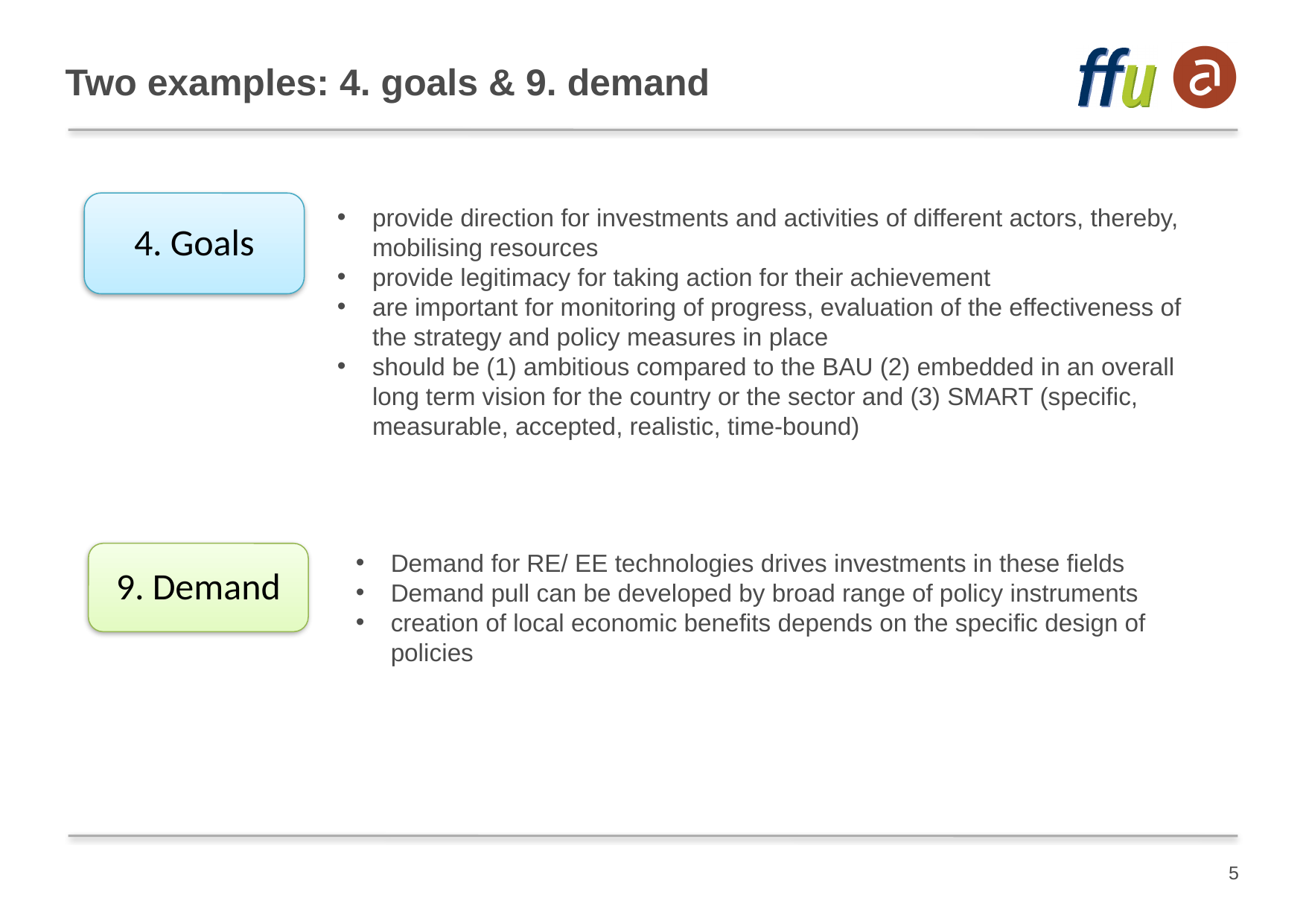

# Two examples: 4. goals & 9. demand

4. Goals
provide direction for investments and activities of different actors, thereby, mobilising resources
provide legitimacy for taking action for their achievement
are important for monitoring of progress, evaluation of the effectiveness of the strategy and policy measures in place
should be (1) ambitious compared to the BAU (2) embedded in an overall long term vision for the country or the sector and (3) SMART (specific, measurable, accepted, realistic, time-bound)
Demand for RE/ EE technologies drives investments in these fields
Demand pull can be developed by broad range of policy instruments
creation of local economic benefits depends on the specific design of policies

9. Demand